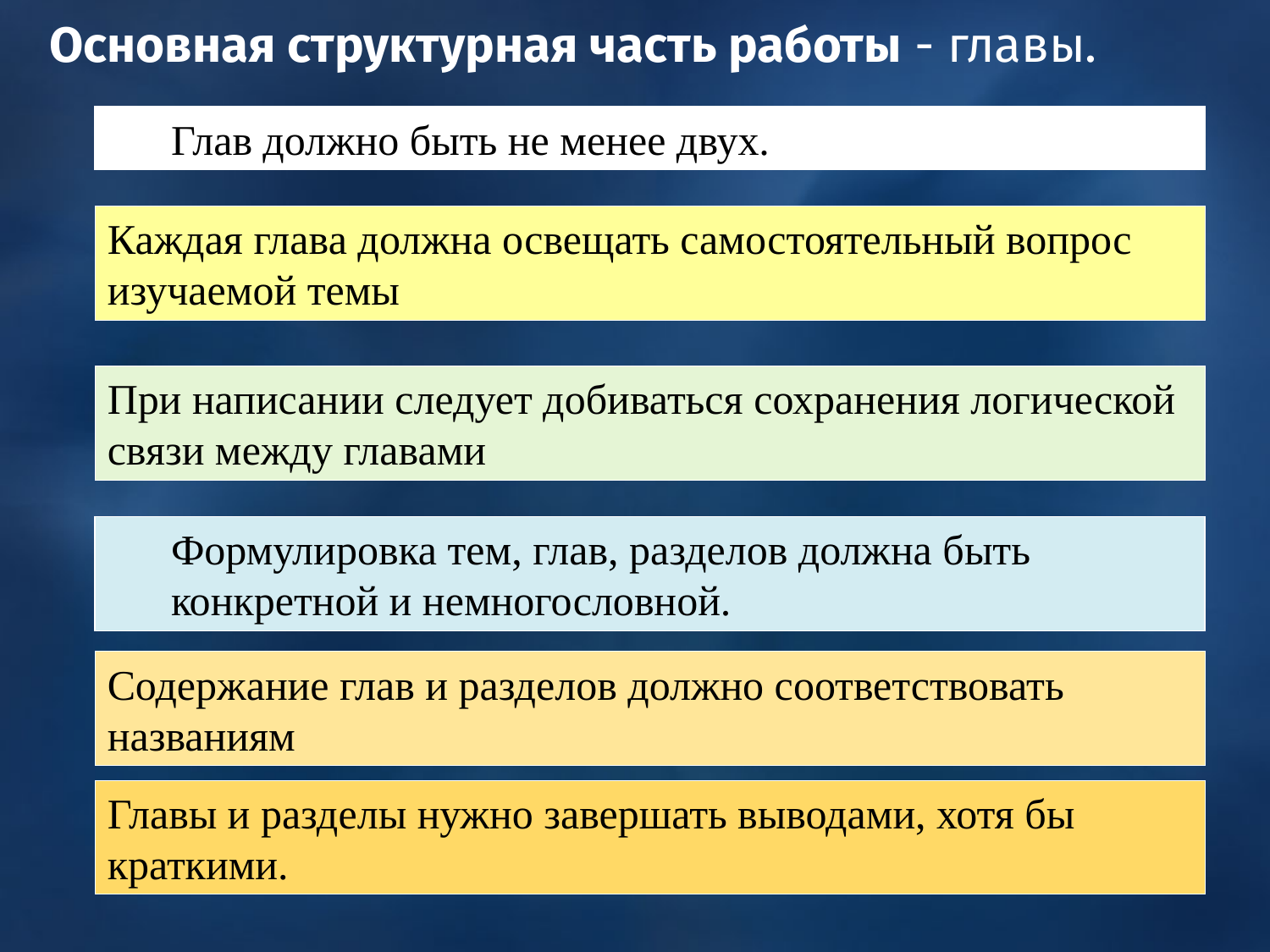

Основная структурная часть работы - главы.

Глав должно быть не менее двух.
Каждая глава должна освещать самостоятельный вопрос изучаемой темы
При написании следует добиваться сохранения логической связи между главами
Формулировка тем, глав, разделов должна быть конкретной и немногословной.
Содержание глав и разделов должно соответствовать названиям
Главы и разделы нужно завершать выводами, хотя бы краткими.